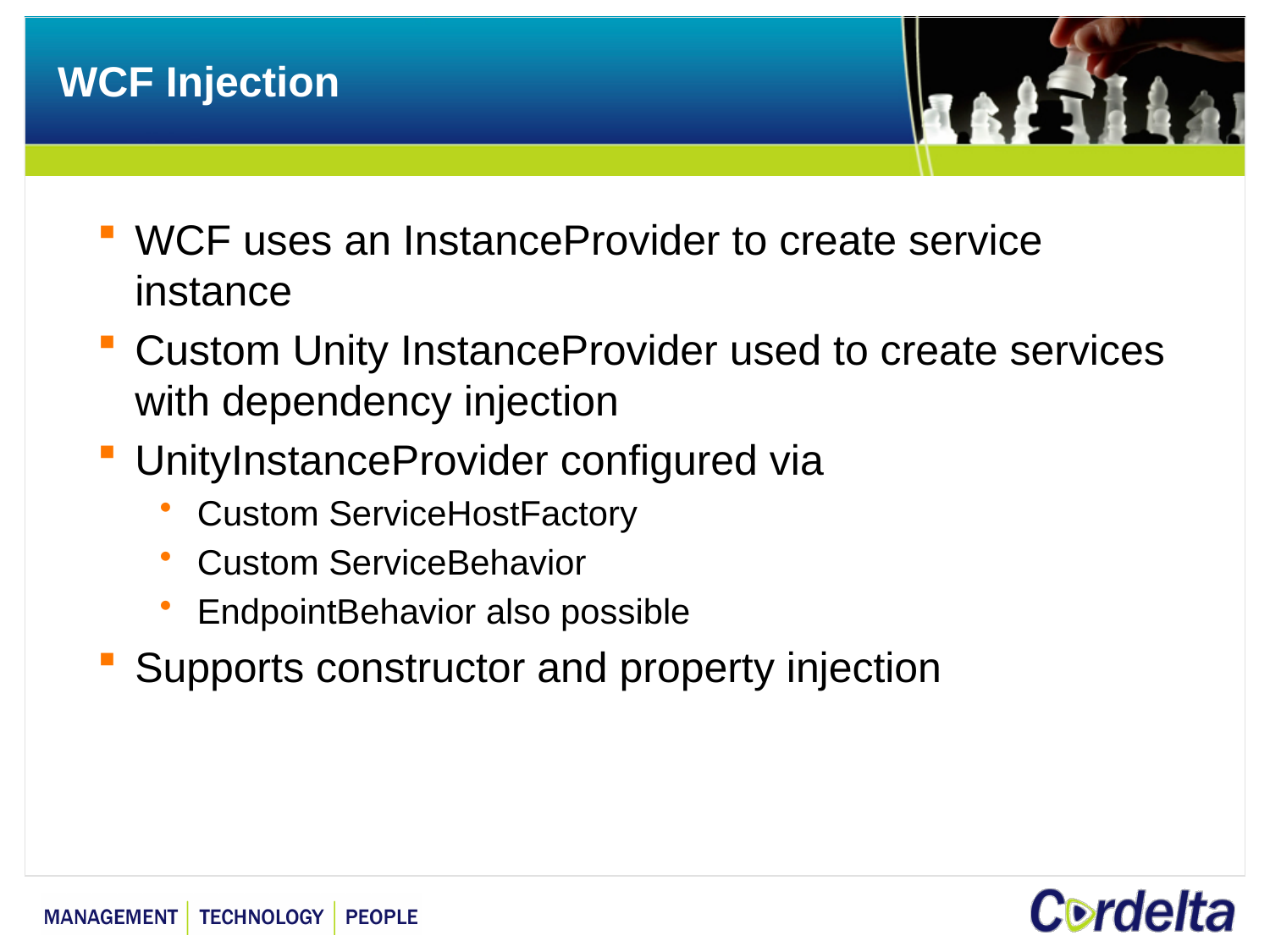

# WCF Injection
WCF uses an InstanceProvider to create service instance
Custom Unity InstanceProvider used to create services with dependency injection
UnityInstanceProvider configured via
Custom ServiceHostFactory
Custom ServiceBehavior
EndpointBehavior also possible
Supports constructor and property injection